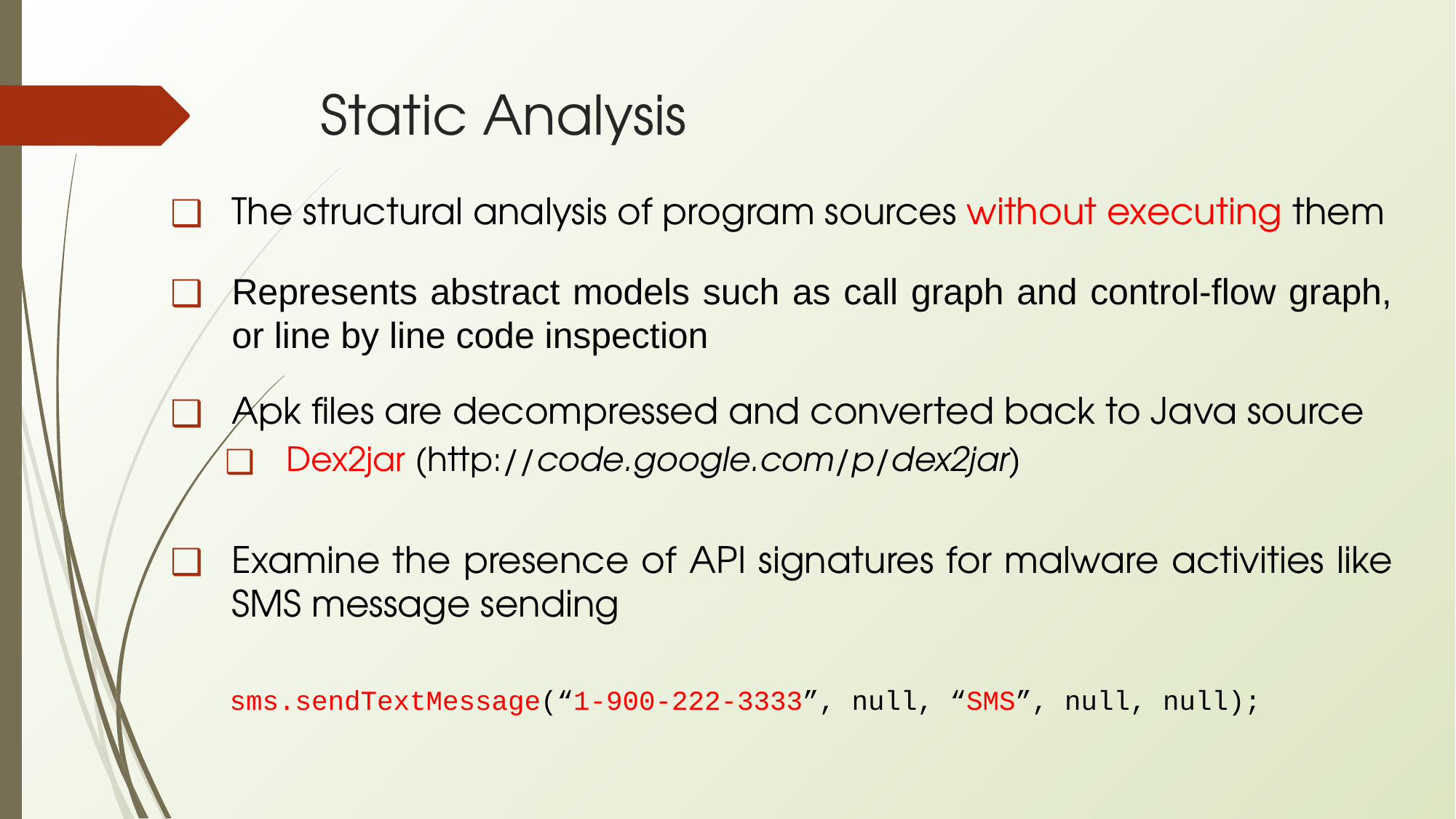

# Static Analysis
The structural analysis of program sources without executing them

Represents abstract models such as call graph and control-flow graph, or line by line code inspection

Apk files are decompressed and converted back to Java source
Dex2jar (http://code.google.com/p/dex2jar)

Examine the presence of API signatures for malware activities like SMS message sending

sms.sendTextMessage(“1-900-222-3333”, null, “SMS”, null, null);